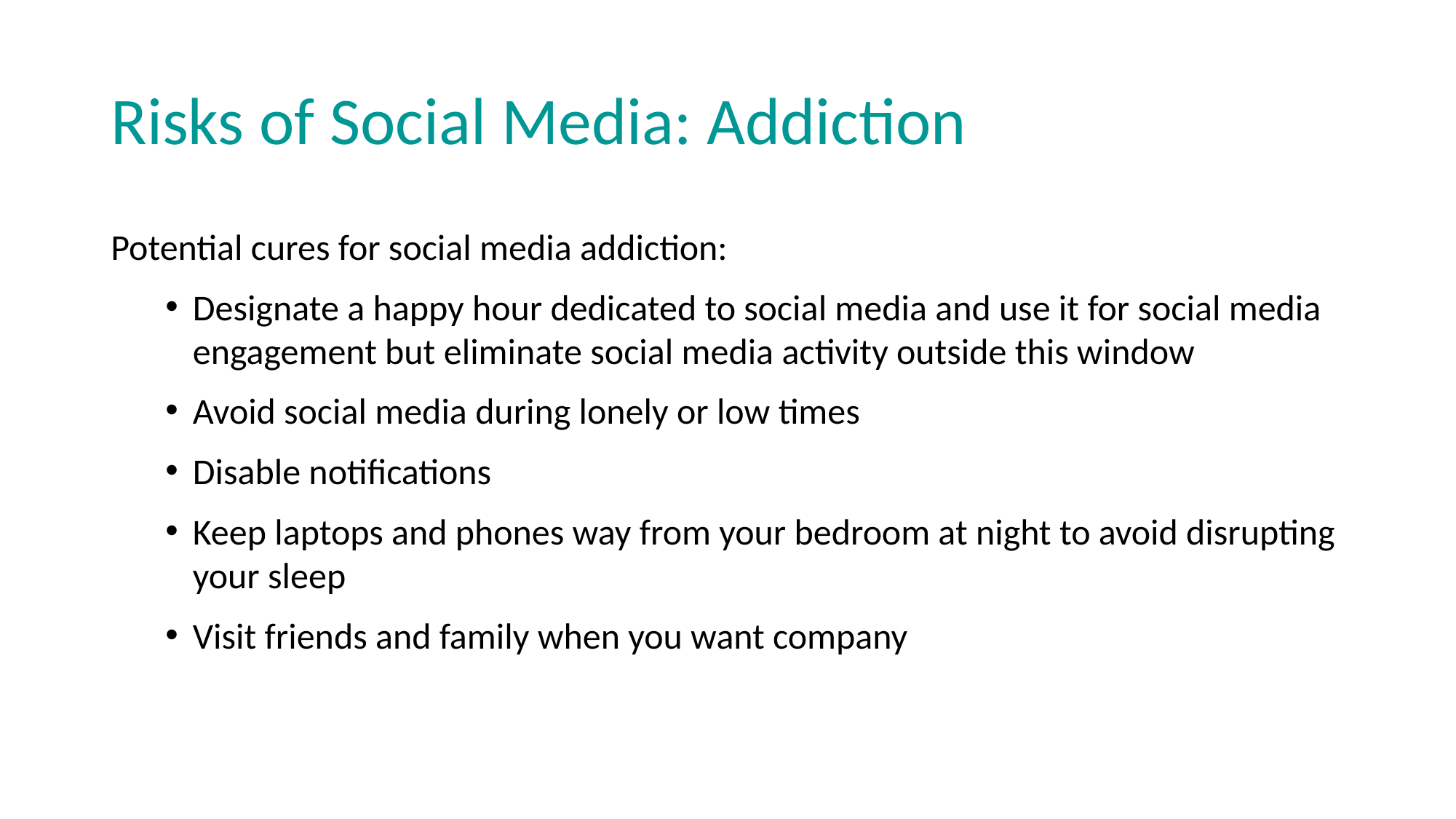

# Risks of Social Media: Addiction
Potential cures for social media addiction:
Designate a happy hour dedicated to social media and use it for social media engagement but eliminate social media activity outside this window
Avoid social media during lonely or low times
Disable notifications
Keep laptops and phones way from your bedroom at night to avoid disrupting your sleep
Visit friends and family when you want company